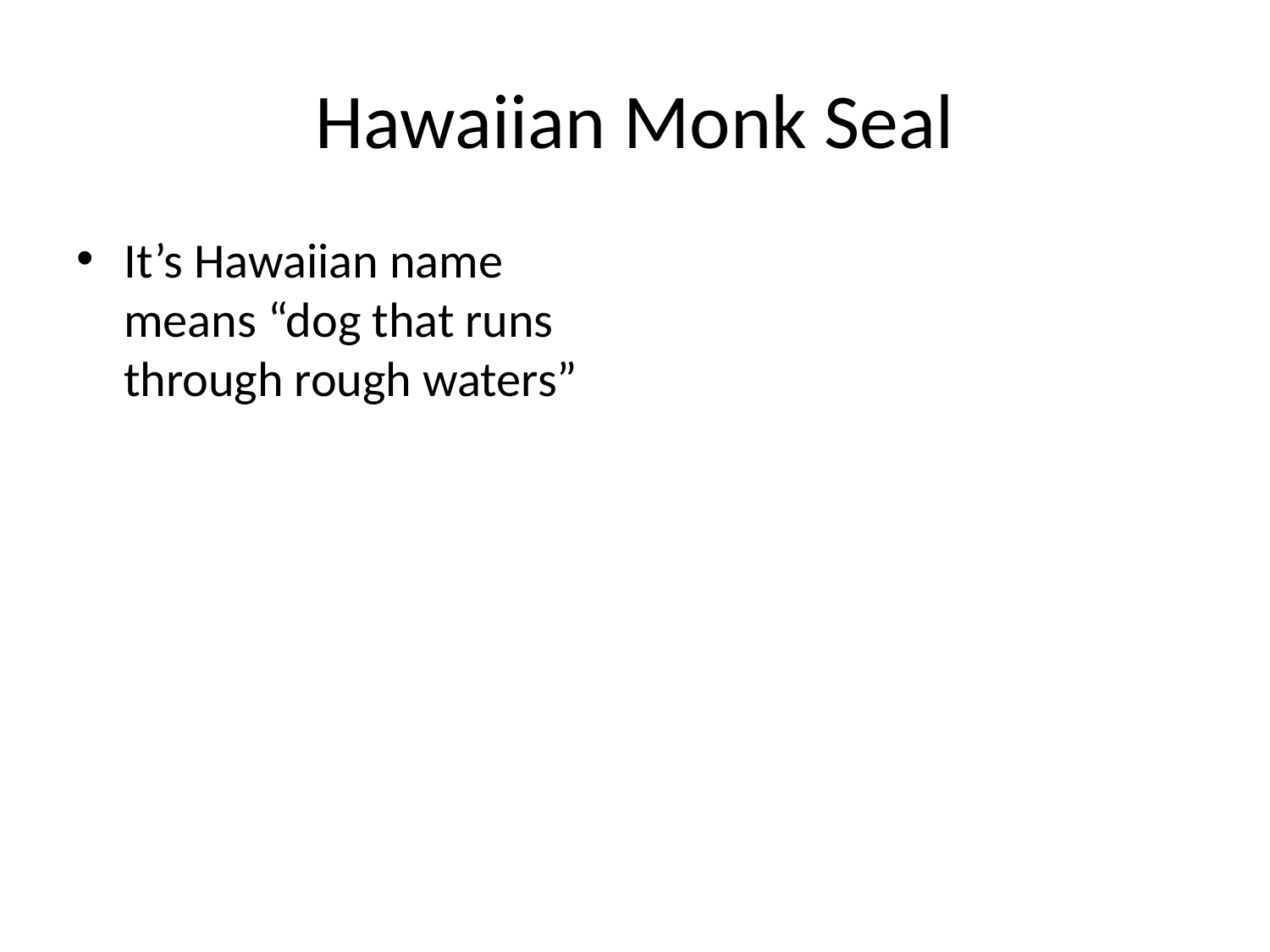

# Hawaiian Monk Seal
It’s Hawaiian name means “dog that runs through rough waters”